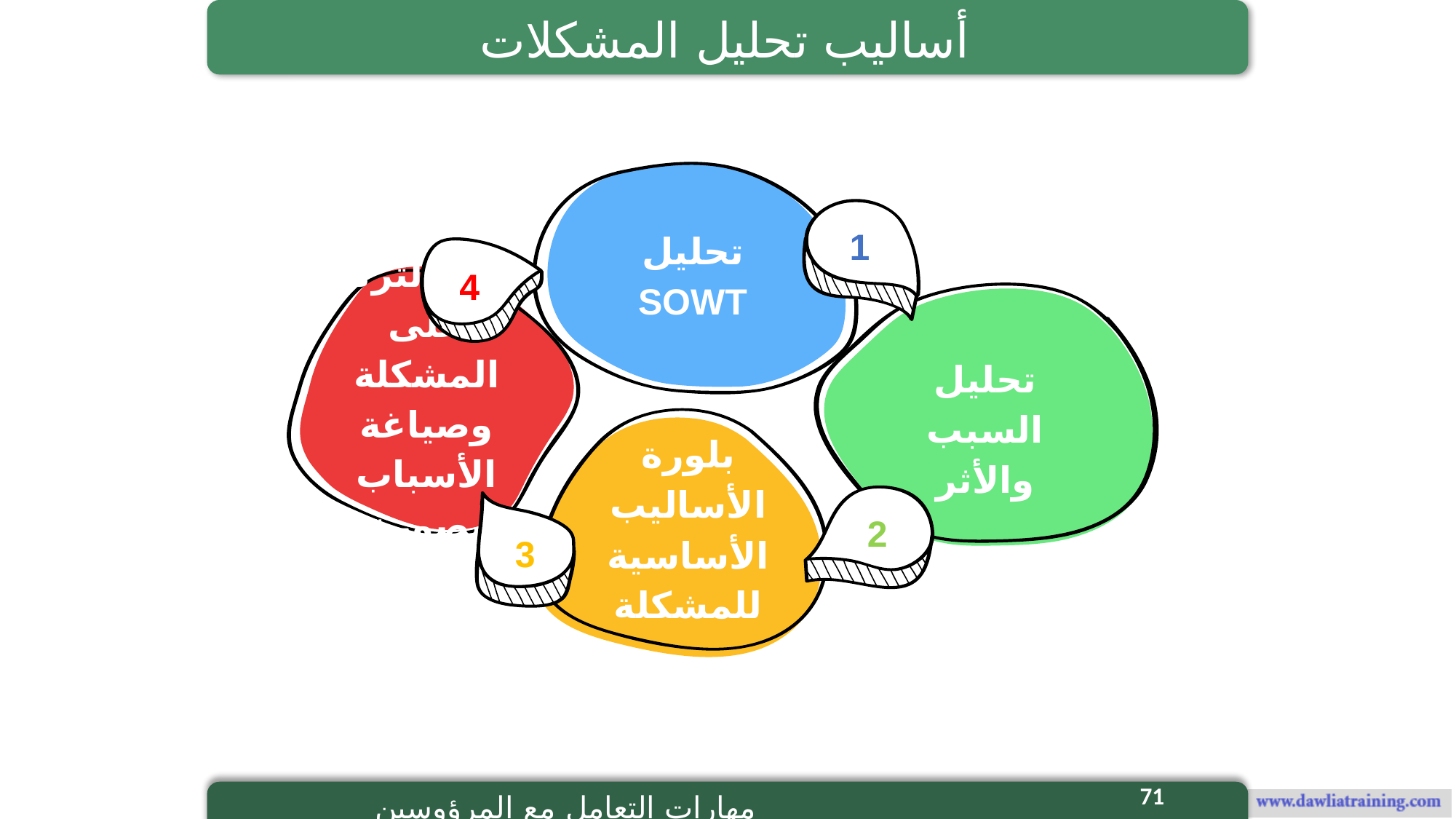

أساليب تحليل المشكلات

تحليل SOWT

1

4

إعادة التركيز على المشكلة وصياغة الأسباب بصورة احترافية

تحليل السبب والأثر

بلورة الأساليب الأساسية للمشكلة

2

3
71

مهارات التعامل مع المرؤوسين